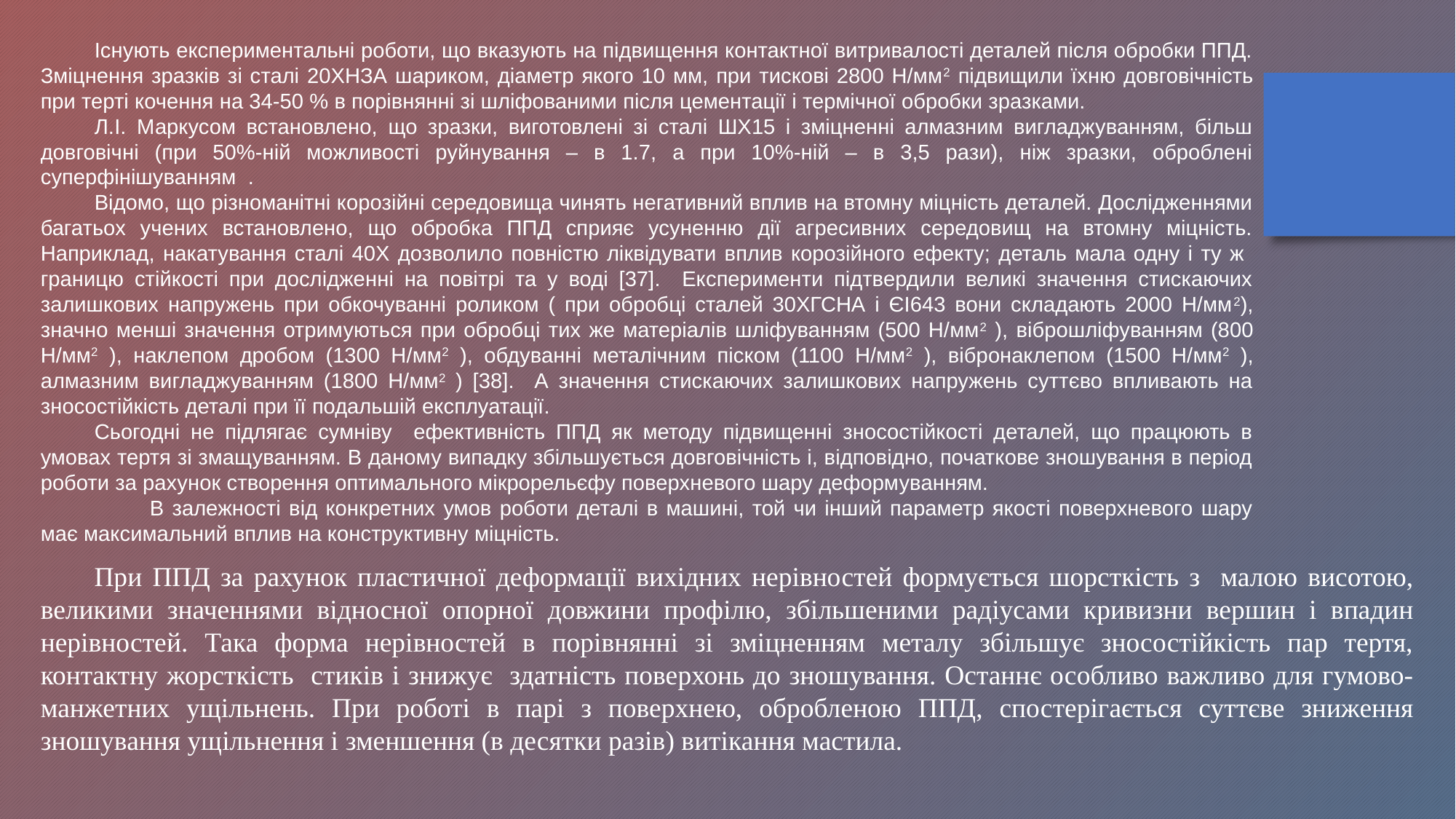

Існують експериментальні роботи, що вказують на підвищення контактної витривалості деталей після обробки ППД. Зміцнення зразків зі сталі 20ХНЗА шариком, діаметр якого 10 мм, при тискові 2800 Н/мм2 підвищили їхню довговічність при терті кочення на 34-50 % в порівнянні зі шліфованими після цементації і термічної обробки зразками.
Л.І. Маркусом встановлено, що зразки, виготовлені зі сталі ШХ15 і зміцненні алмазним вигладжуванням, більш довговічні (при 50%-ній можливості руйнування – в 1.7, а при 10%-ній – в 3,5 рази), ніж зразки, оброблені суперфінішуванням  .
Відомо, що різноманітні корозійні середовища чинять негативний вплив на втомну міцність деталей. Дослідженнями багатьох учених встановлено, що обробка ППД сприяє усуненню дії агресивних середовищ на втомну міцність. Наприклад, накатування сталі 40Х дозволило повністю ліквідувати вплив корозійного ефекту; деталь мала одну і ту ж  границю стійкості при дослідженні на повітрі та у воді [37].  Експерименти підтвердили великі значення стискаючих залишкових напружень при обкочуванні роликом ( при обробці сталей 30ХГСНА і ЄІ643 вони складають 2000 Н/мм2), значно менші значення отримуються при обробці тих же матеріалів шліфуванням (500 Н/мм2 ), віброшліфуванням (800 Н/мм2 ), наклепом дробом (1300 Н/мм2 ), обдуванні металічним піском (1100 Н/мм2 ), вібронаклепом (1500 Н/мм2 ), алмазним вигладжуванням (1800 Н/мм2 ) [38].  А значення стискаючих залишкових напружень суттєво впливають на зносостійкість деталі при її подальшій експлуатації.
Сьогодні не підлягає сумніву  ефективність ППД як методу підвищенні зносостійкості деталей, що працюють в умовах тертя зі змащуванням. В даному випадку збільшується довговічність і, відповідно, початкове зношування в період роботи за рахунок створення оптимального мікрорельєфу поверхневого шару деформуванням.
	В залежності від конкретних умов роботи деталі в машині, той чи інший параметр якості поверхневого шару має максимальний вплив на конструктивну міцність.
При ППД за рахунок пластичної деформації вихідних нерівностей формується шорсткість з  малою висотою, великими значеннями відносної опорної довжини профілю, збільшеними радіусами кривизни вершин і впадин нерівностей. Така форма нерівностей в порівнянні зі зміцненням металу збільшує зносостійкість пар тертя, контактну жорсткість  стиків і знижує  здатність поверхонь до зношування. Останнє особливо важливо для гумово-манжетних ущільнень. При роботі в парі з поверхнею, обробленою ППД, спостерігається суттєве зниження зношування ущільнення і зменшення (в десятки разів) витікання мастила.